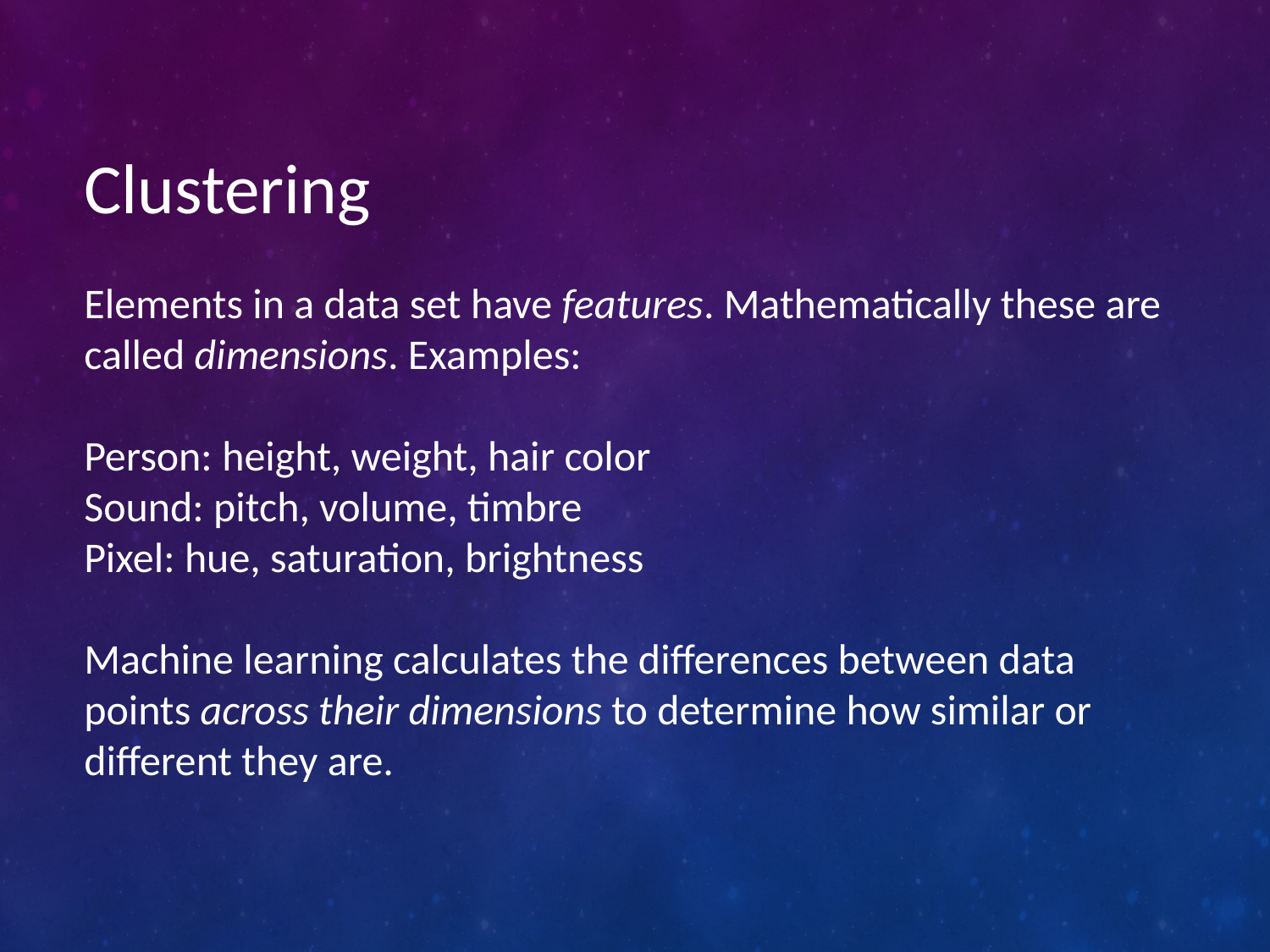

# Clustering
Elements in a data set have features. Mathematically these are called dimensions. Examples:

Person: height, weight, hair color
Sound: pitch, volume, timbre
Pixel: hue, saturation, brightness

Machine learning calculates the differences between data points across their dimensions to determine how similar or different they are.